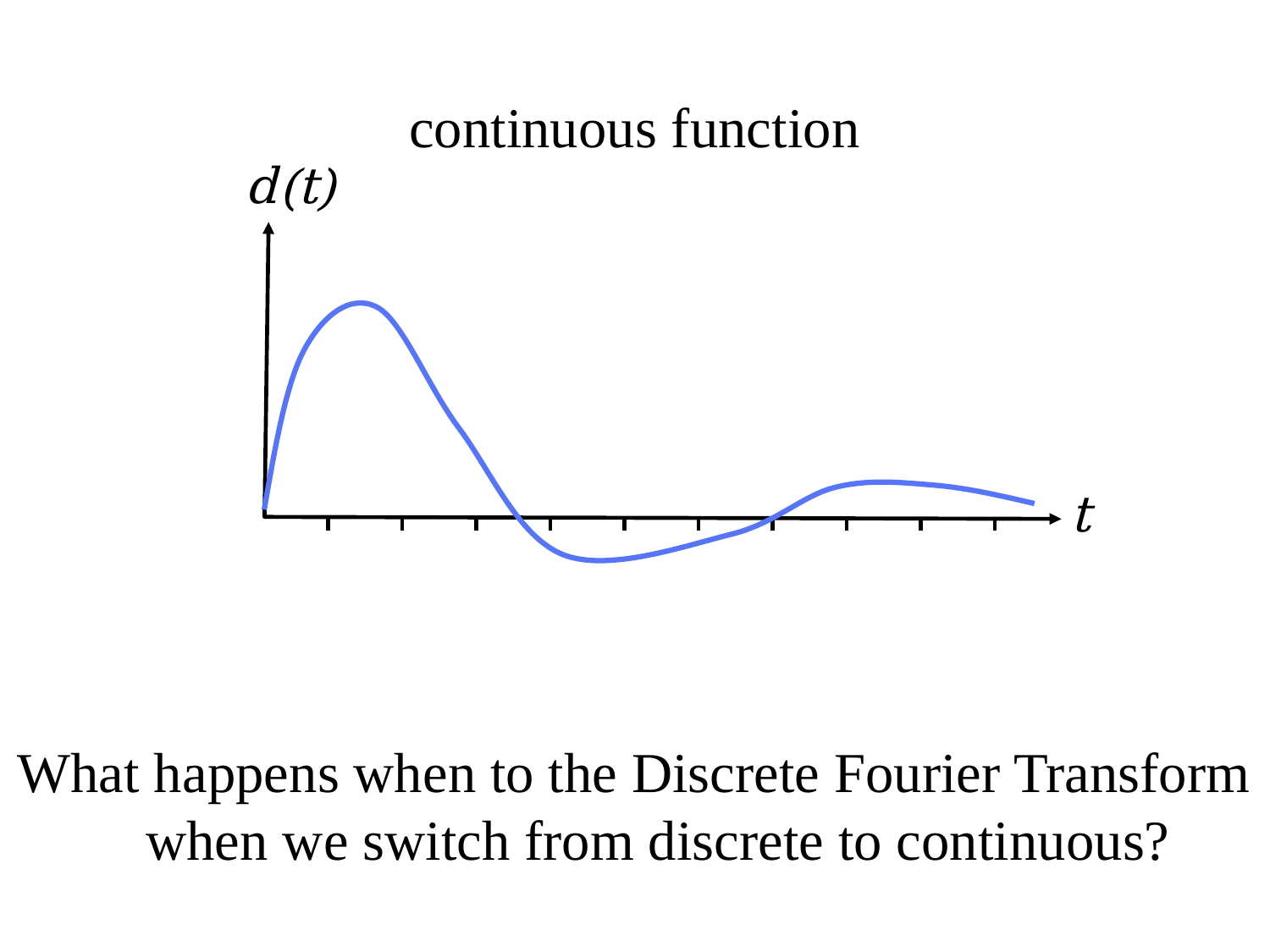

continuous function
d(t)

t
What happens when to the Discrete Fourier Transform when we switch from discrete to continuous?